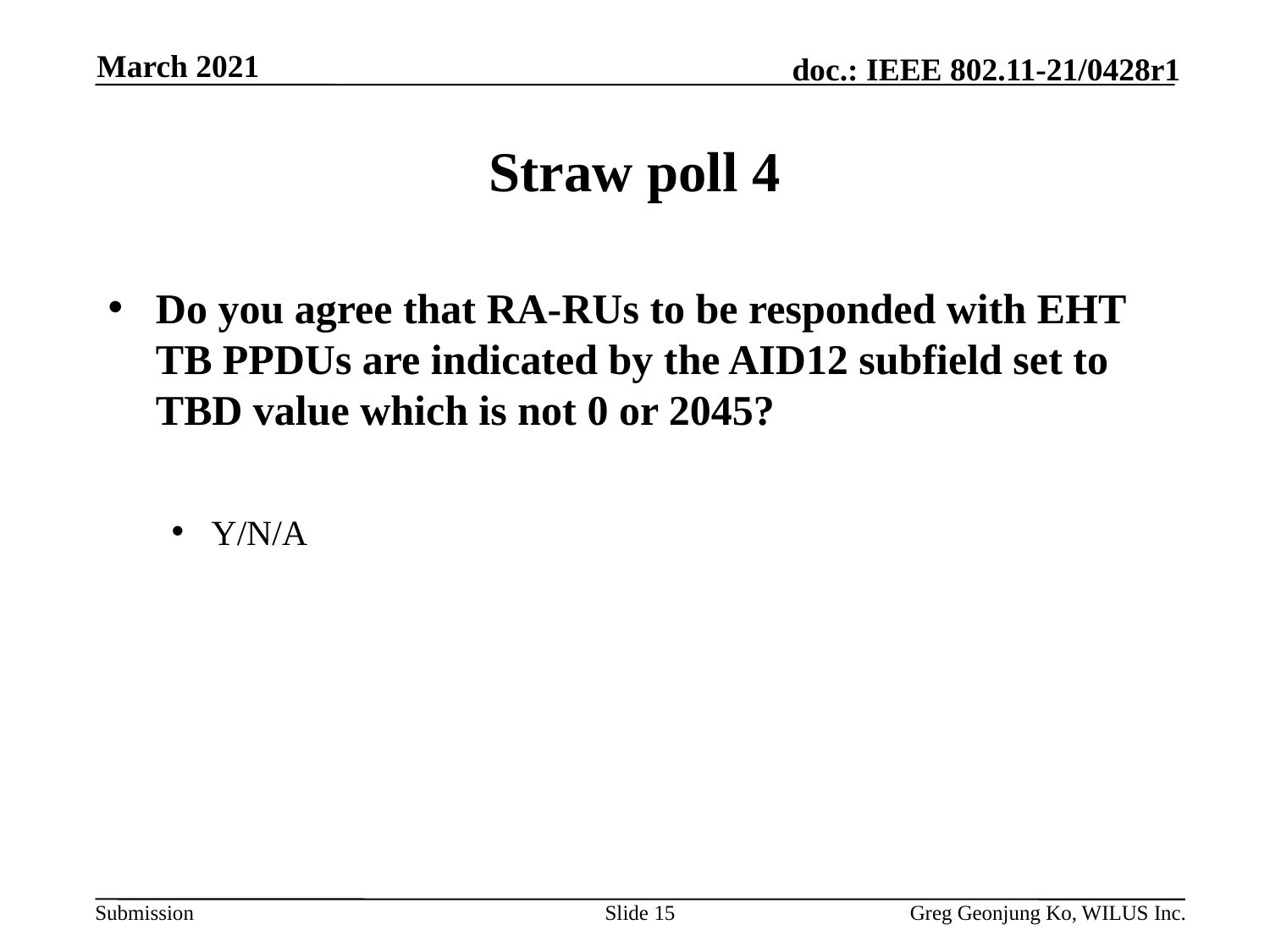

March 2021
# Straw poll 4
Do you agree that RA-RUs to be responded with EHT TB PPDUs are indicated by the AID12 subfield set to TBD value which is not 0 or 2045?

Y/N/A
Slide 15
Greg Geonjung Ko, WILUS Inc.